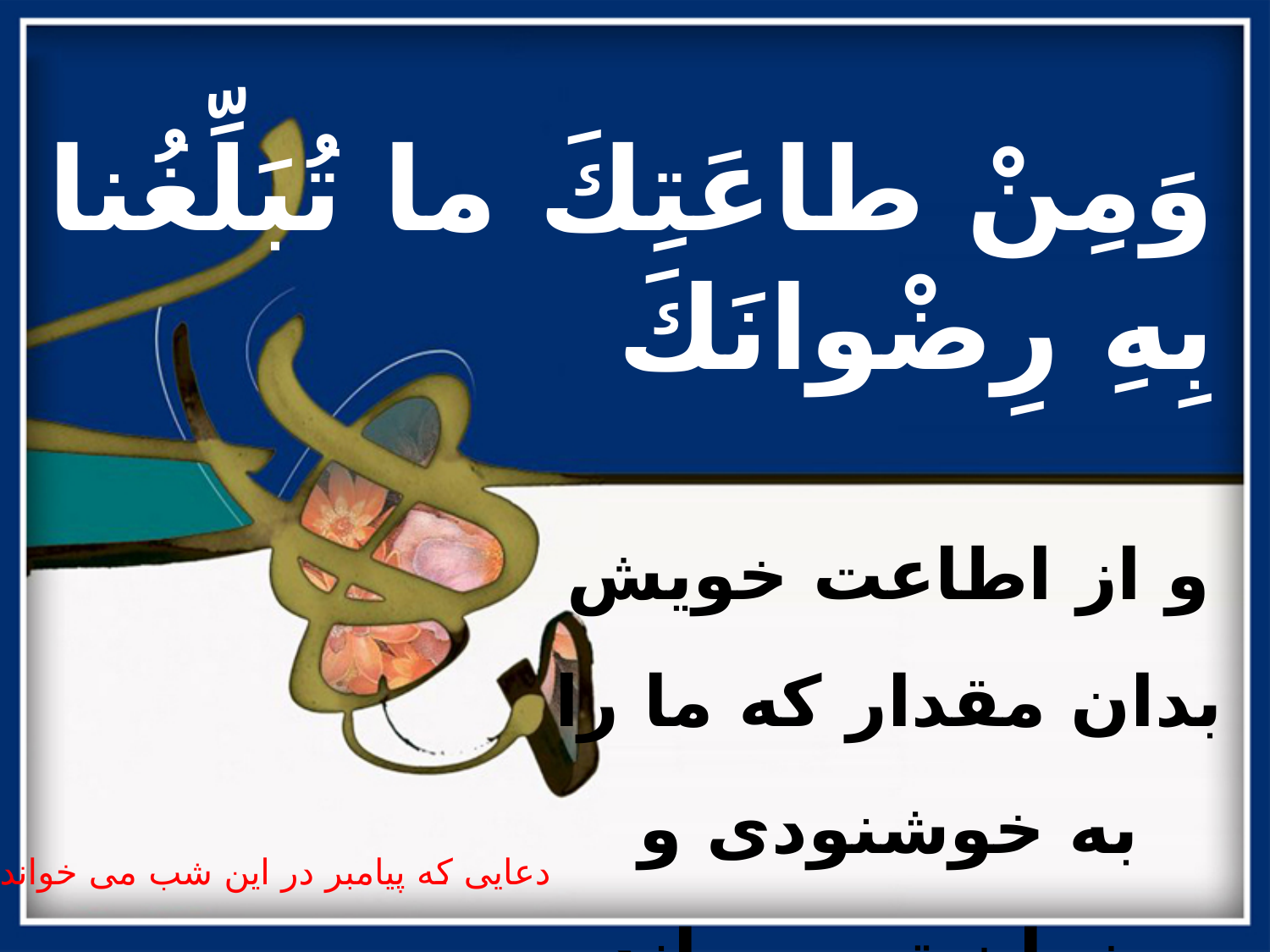

وَمِنْ طاعَتِكَ ما تُبَلِّغُنا
بِهِ رِضْوانَكَ
و از اطاعت خويش بدان مقدار كه ما را به خوشنودى و رضوان تو برساند